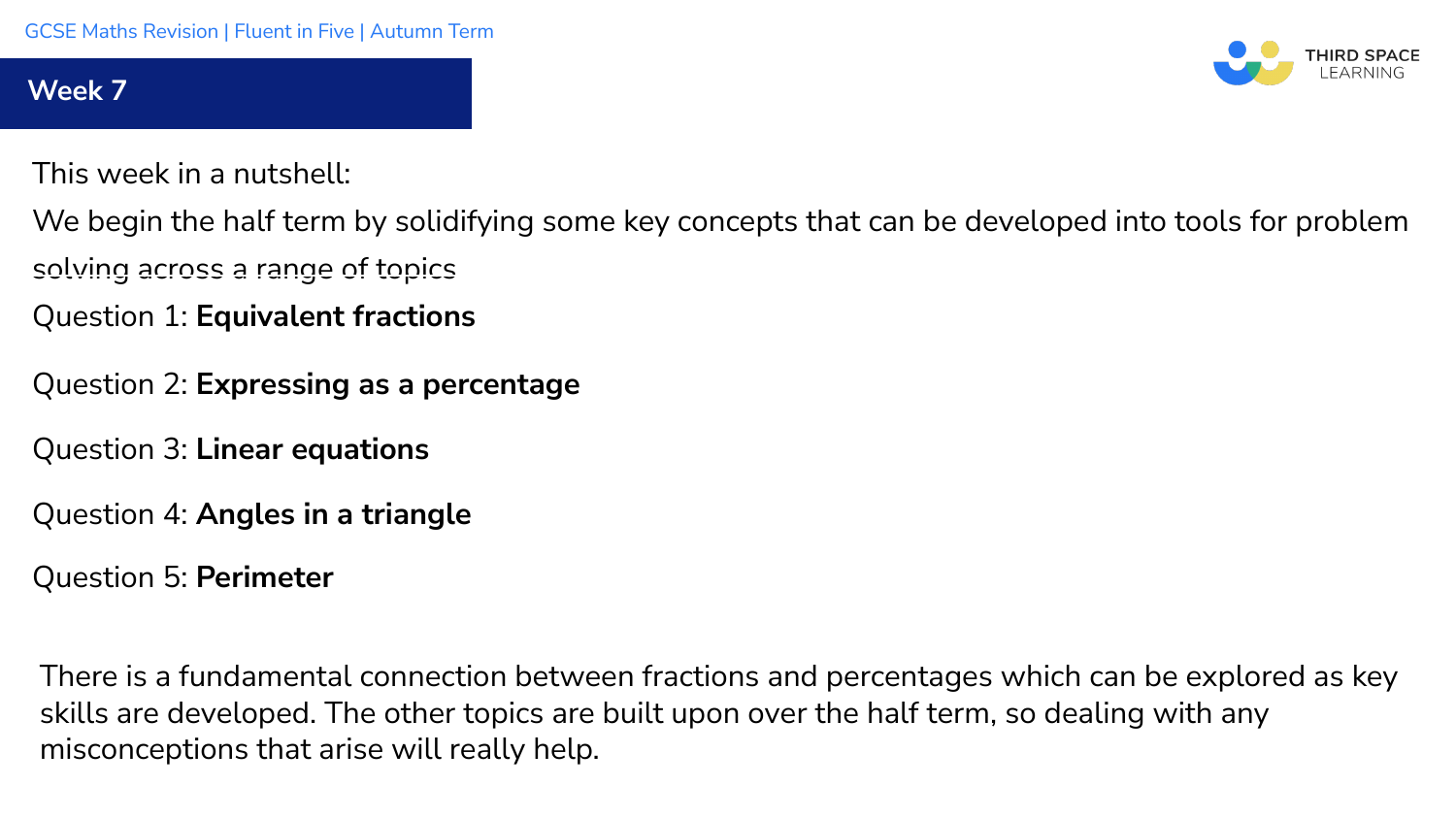

Week 7
| This week in a nutshell: We begin the half term by solidifying some key concepts that can be developed into tools for problem solving across a range of topics |
| --- |
| Question 1: Equivalent fractions |
| Question 2: Expressing as a percentage |
| Question 3: Linear equations |
| Question 4: Angles in a triangle |
| Question 5: Perimeter |
There is a fundamental connection between fractions and percentages which can be explored as key skills are developed. The other topics are built upon over the half term, so dealing with any misconceptions that arise will really help.